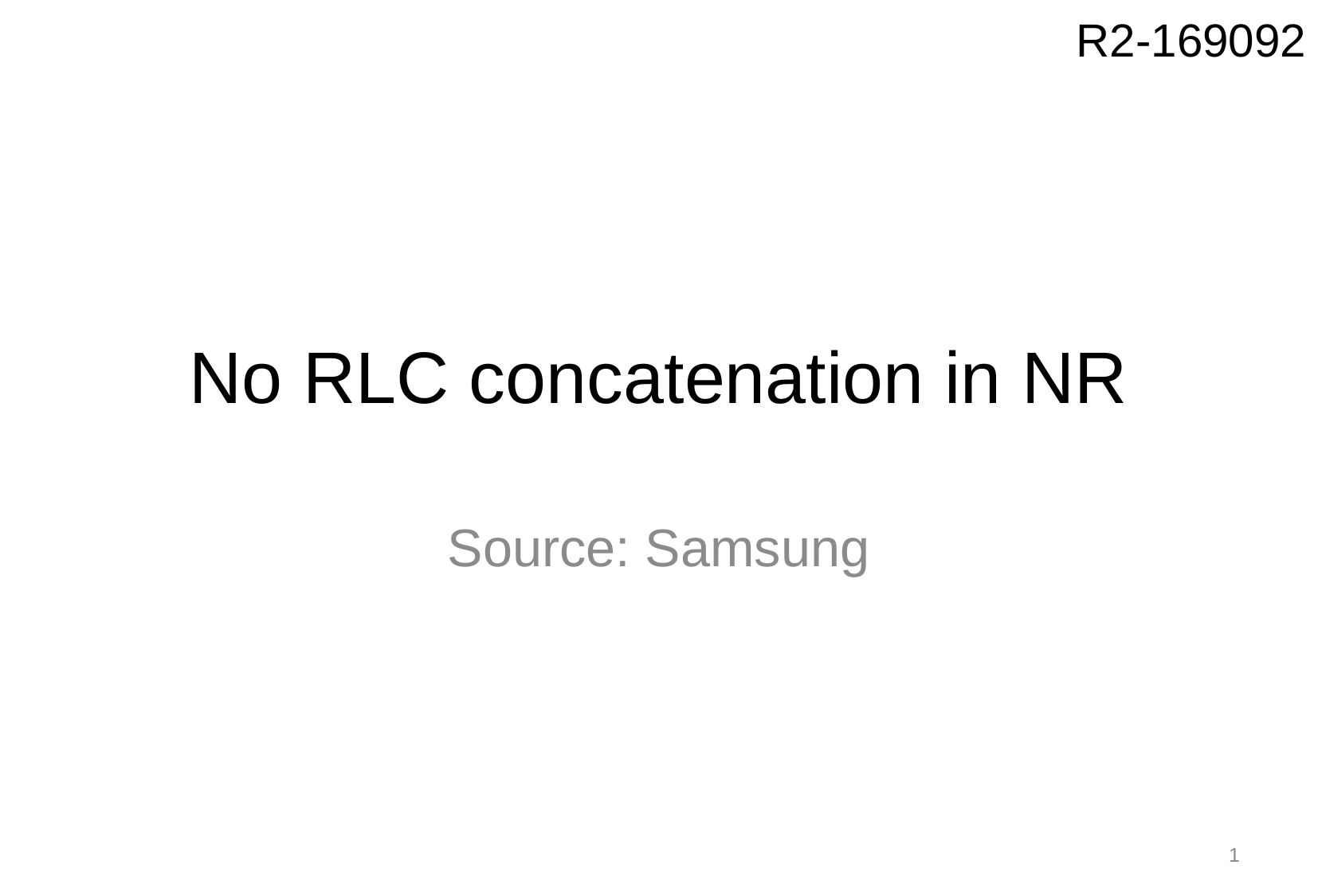

R2-169092
# No RLC concatenation in NR
Source: Samsung
1